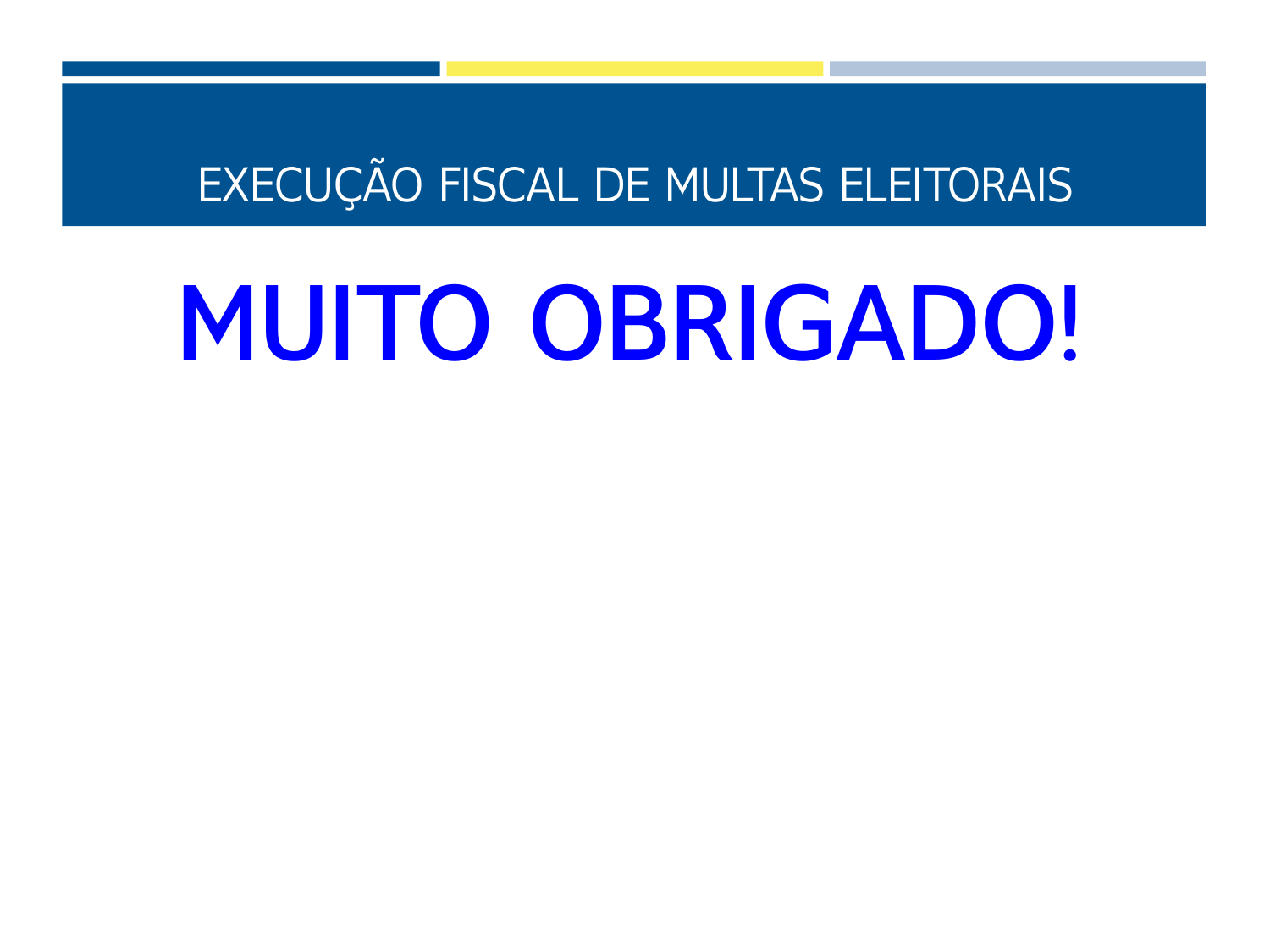

# EXECUÇÃO FISCAL DE MULTAS ELEITORAIS
MUITO OBRIGADO!